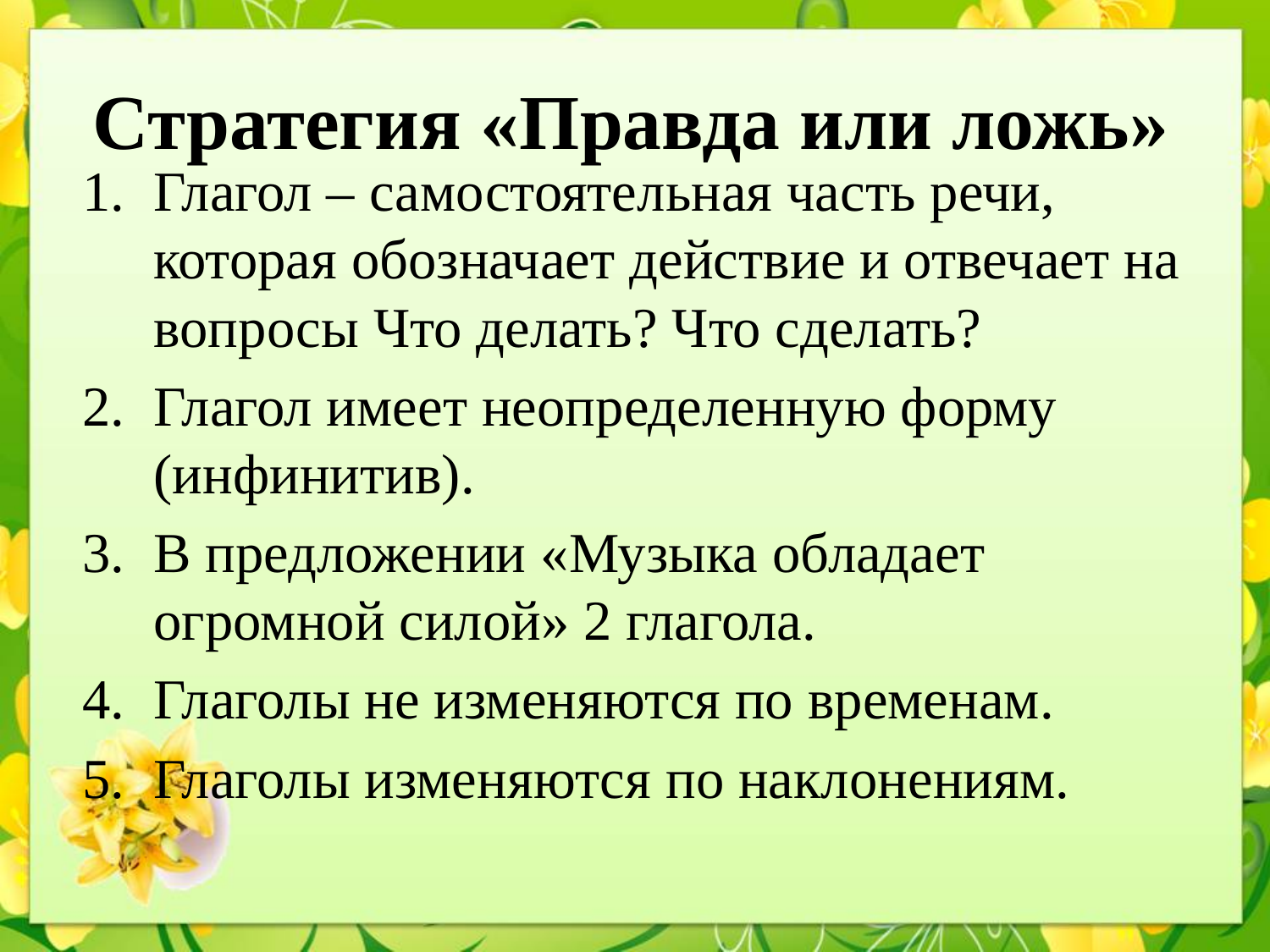

# Стратегия «Правда или ложь»
Глагол – самостоятельная часть речи, которая обозначает действие и отвечает на вопросы Что делать? Что сделать?
Глагол имеет неопределенную форму (инфинитив).
В предложении «Музыка обладает огромной силой» 2 глагола.
Глаголы не изменяются по временам.
Глаголы изменяются по наклонениям.